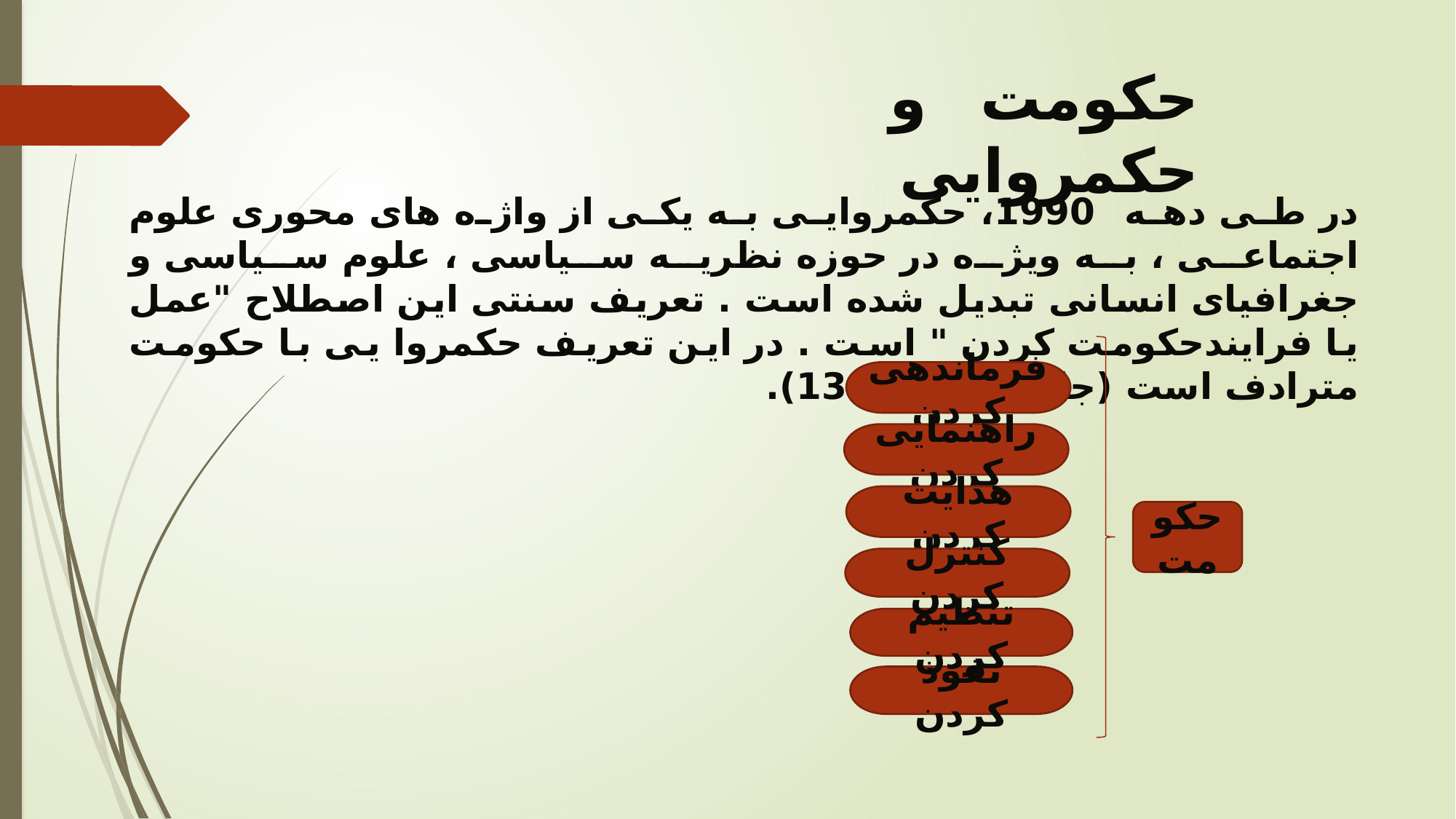

حکومت و حکمروایی
در طی دهه 1990، حکمروایی به یکی از واژه های محوری علوم اجتماعی ، به ویژه در حوزه نظریه سیاسی ، علوم سیاسی و جغرافیای انسانی تبدیل شده است . تعریف سنتی این اصطلاح "عمل یا فرایندحکومت کردن " است . در این تعریف حکمروا یی با حکومت مترادف است (جانستون ، 1382).

فرماندهی کردن
راهنمایی کردن
هدایت کردن
حکومت
کنترل کردن
تنظیم کردن
نفوذ کردن